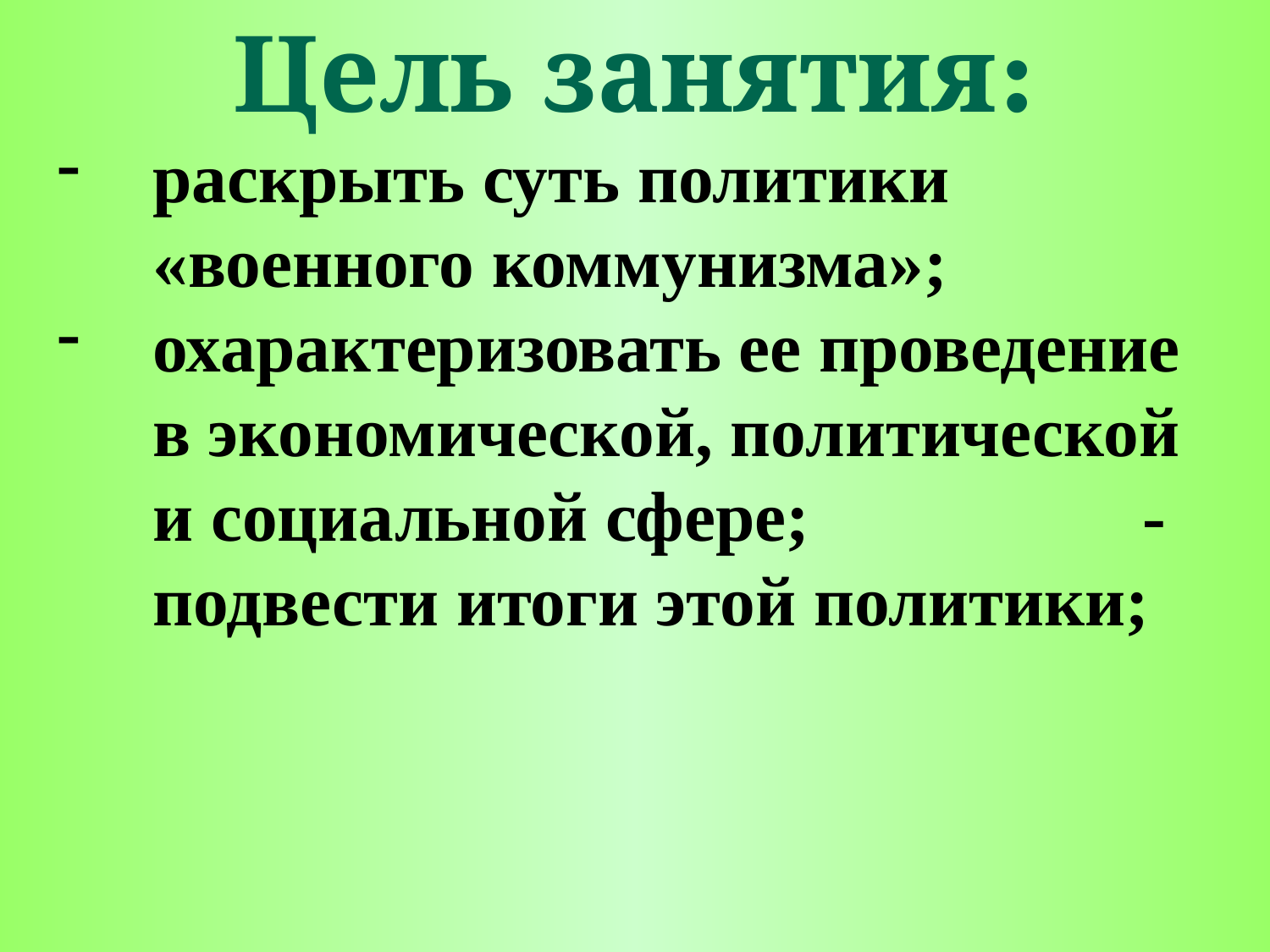

Цель занятия:
раскрыть суть политики «военного коммунизма»;
охарактеризовать ее проведение в экономической, политической и социальной сфере;                   -подвести итоги этой политики;